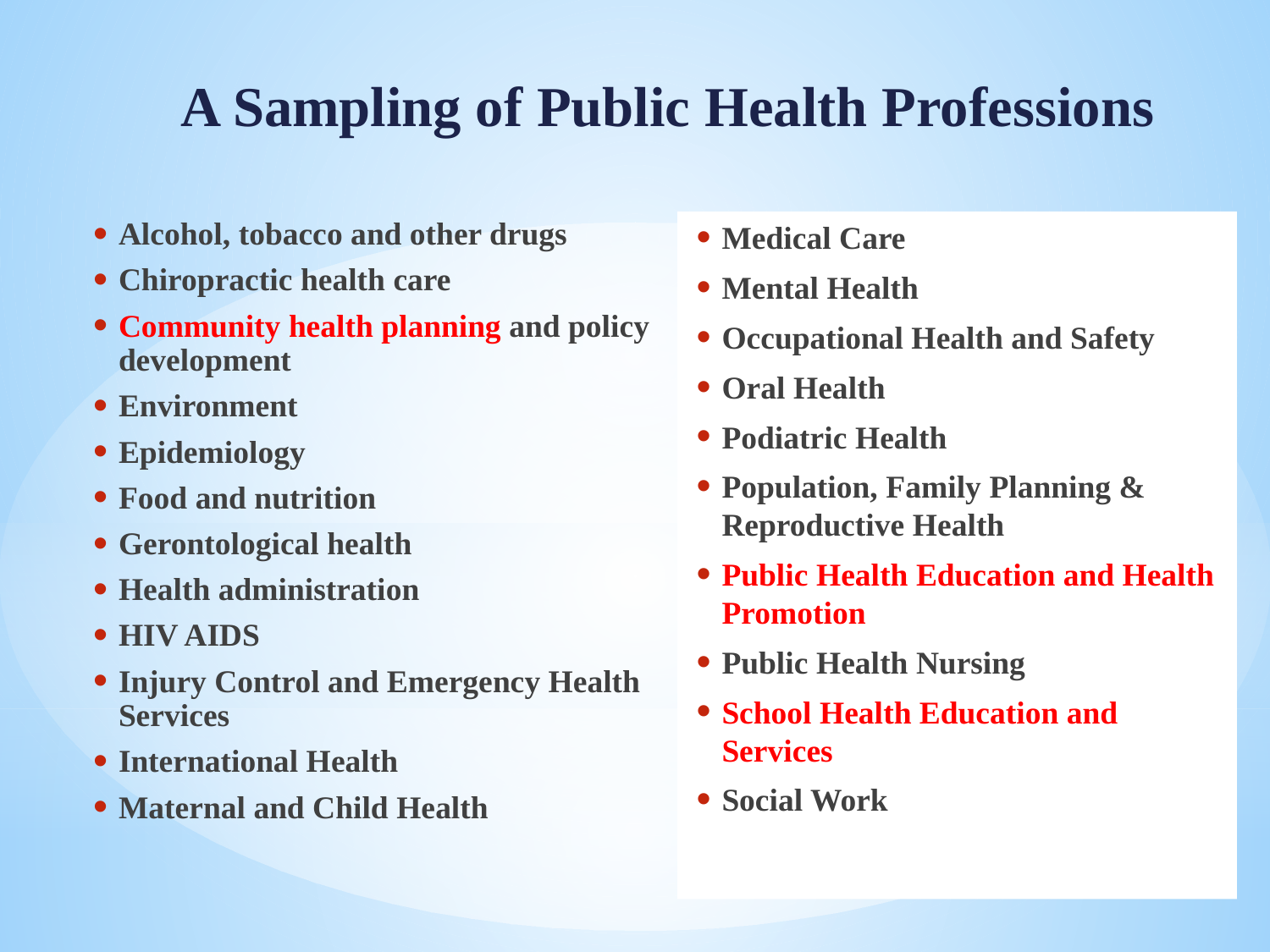

A Sampling of Public Health Professions
Alcohol, tobacco and other drugs
Chiropractic health care
Community health planning and policy development
Environment
Epidemiology
Food and nutrition
Gerontological health
Health administration
HIV AIDS
Injury Control and Emergency Health Services
International Health
Maternal and Child Health
Medical Care
Mental Health
Occupational Health and Safety
Oral Health
Podiatric Health
Population, Family Planning & Reproductive Health
Public Health Education and Health Promotion
Public Health Nursing
School Health Education and Services
Social Work